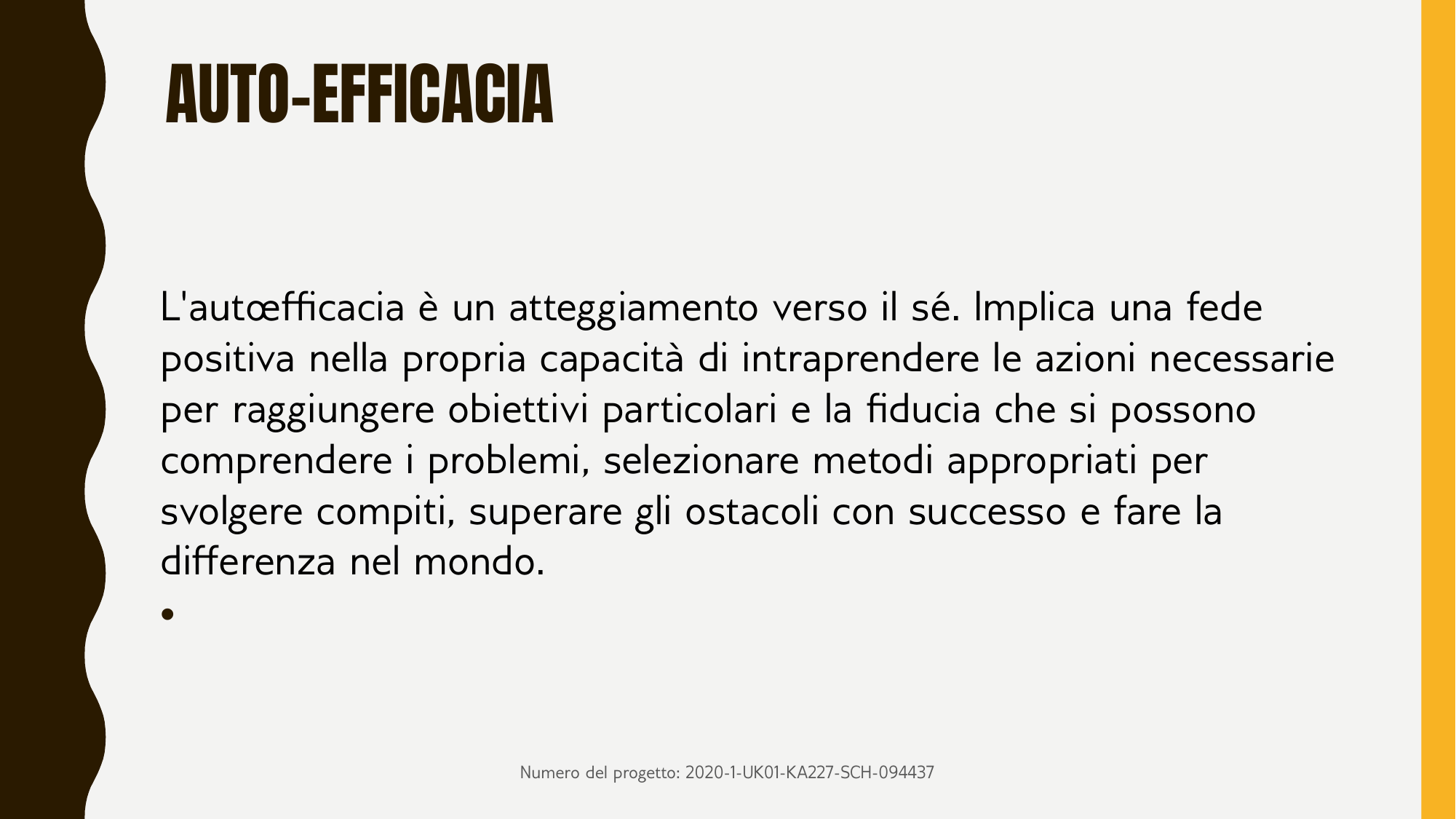

# AUTO-EFFICACIA

L'autoefficacia è un atteggiamento verso il sé. Implica una fede positiva nella propria capacità di intraprendere le azioni necessarie per raggiungere obiettivi particolari e la fiducia che si possono comprendere i problemi, selezionare metodi appropriati per svolgere compiti, superare gli ostacoli con successo e fare la differenza nel mondo.

Numero del progetto: 2020-1-UK01-KA227-SCH-094437